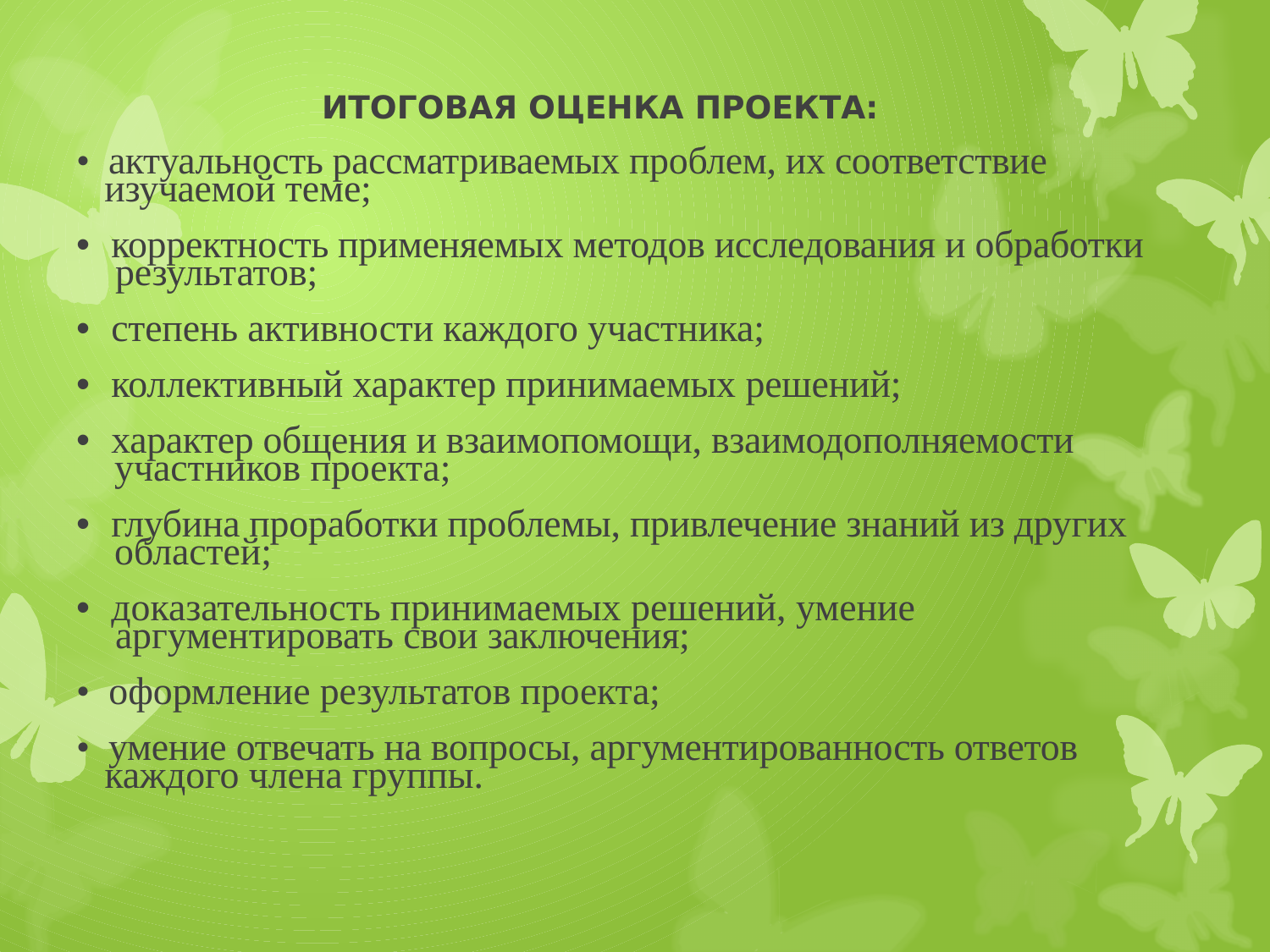

# ИТОГОВАЯ ОЦЕНКА ПРОЕКТА: •  актуальность рассматриваемых проблем, их соответствие изучаемой теме; •  корректность применяемых методов исследования и обработки результатов; •  степень активности каждого участника; •  коллективный характер принимаемых решений; •  характер общения и взаимопомощи, взаимодополняемости участников проекта; •  глубина проработки проблемы, привлечение знаний из других областей; •  доказательность принимаемых решений, умение аргументировать свои заключения; •  оформление результатов проекта; •  умение отвечать на вопросы, аргументированность ответов каждого члена группы.